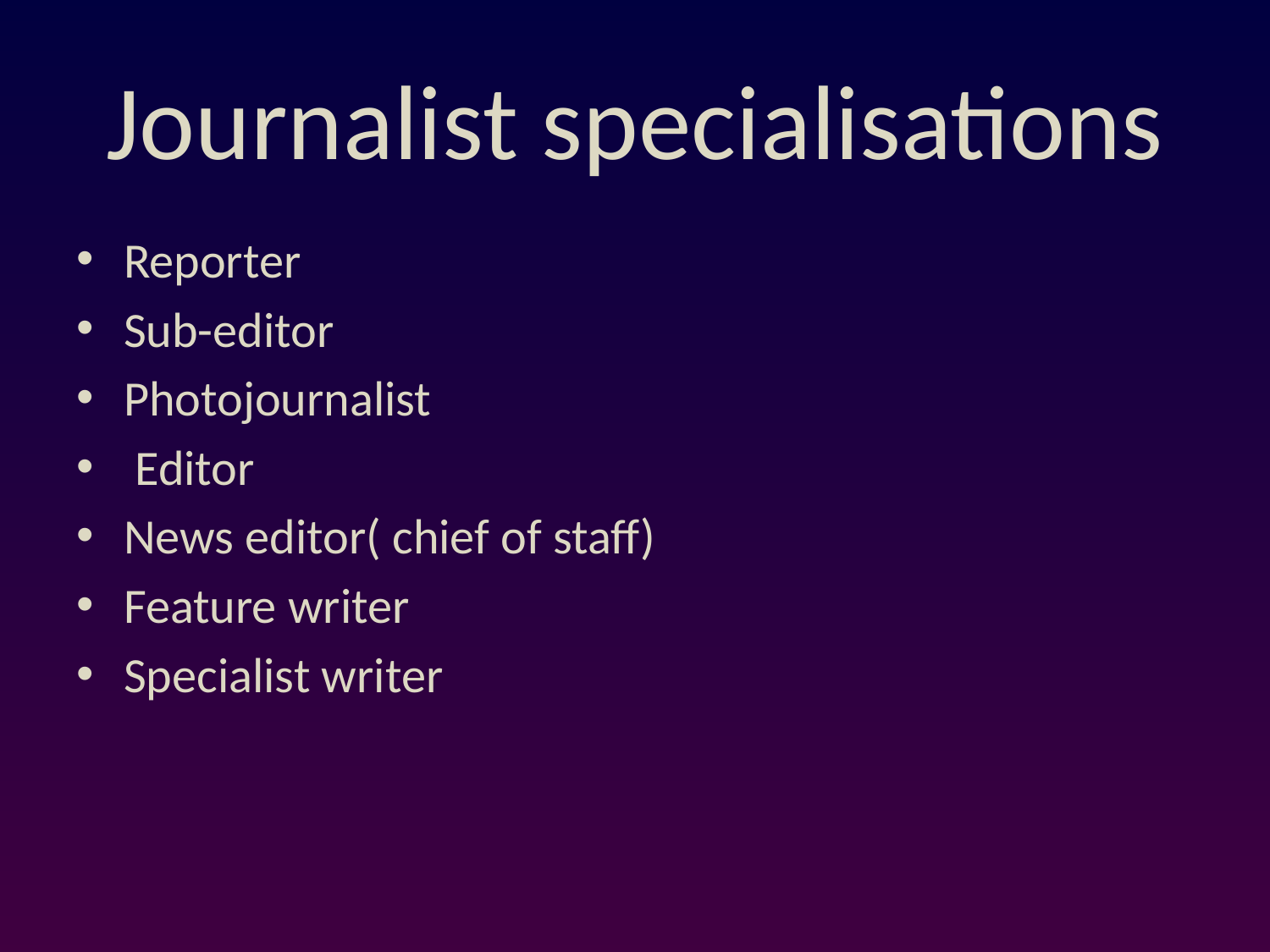

# Journalist specialisations
Reporter
Sub-editor
Photojournalist
 Editor
News editor( chief of staff)
Feature writer
Specialist writer